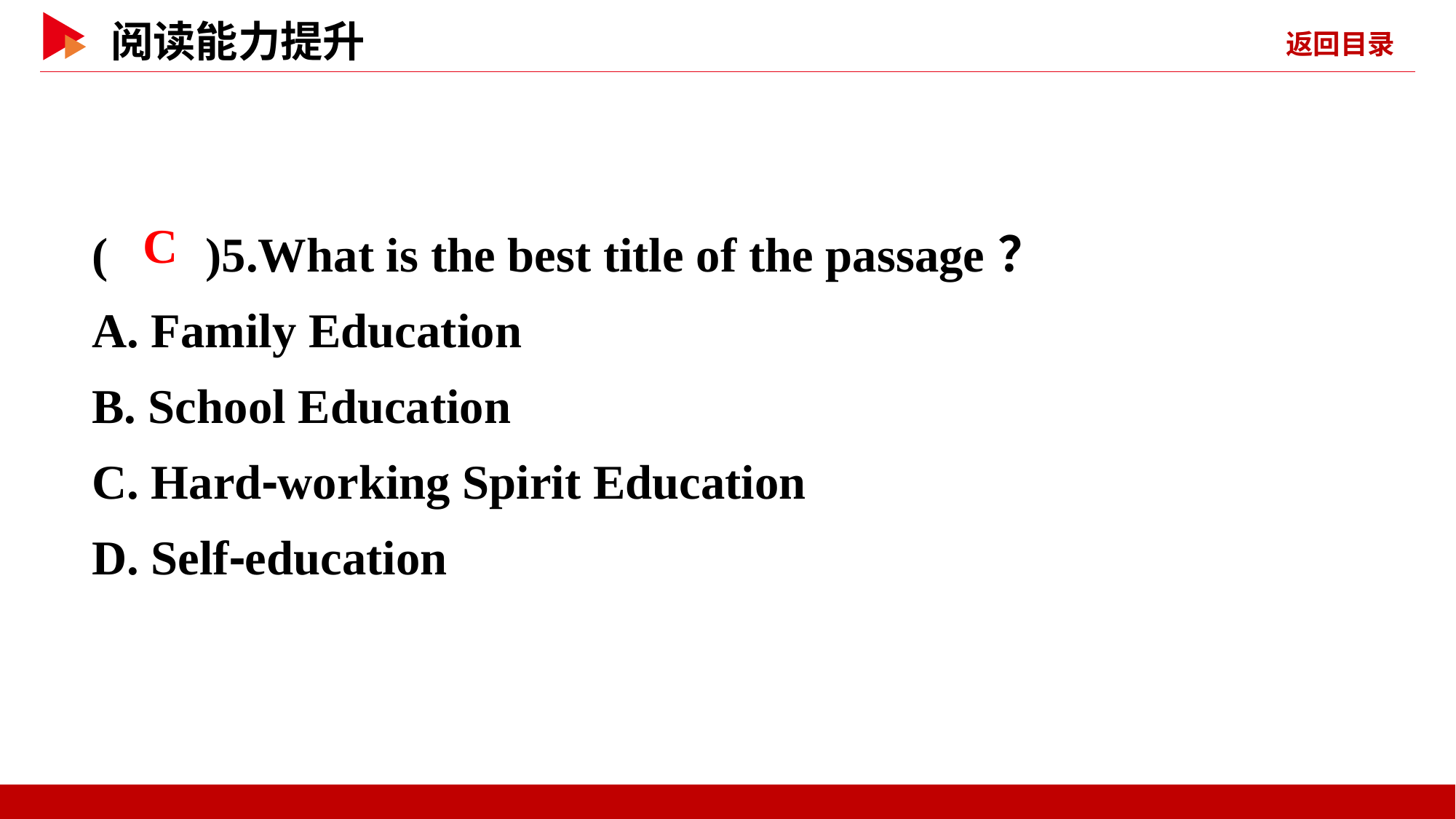

(        )5.What is the best title of the passage？
A. Family Education
B. School Education
C. Hard⁃working Spirit Education
D. Self⁃education
   C